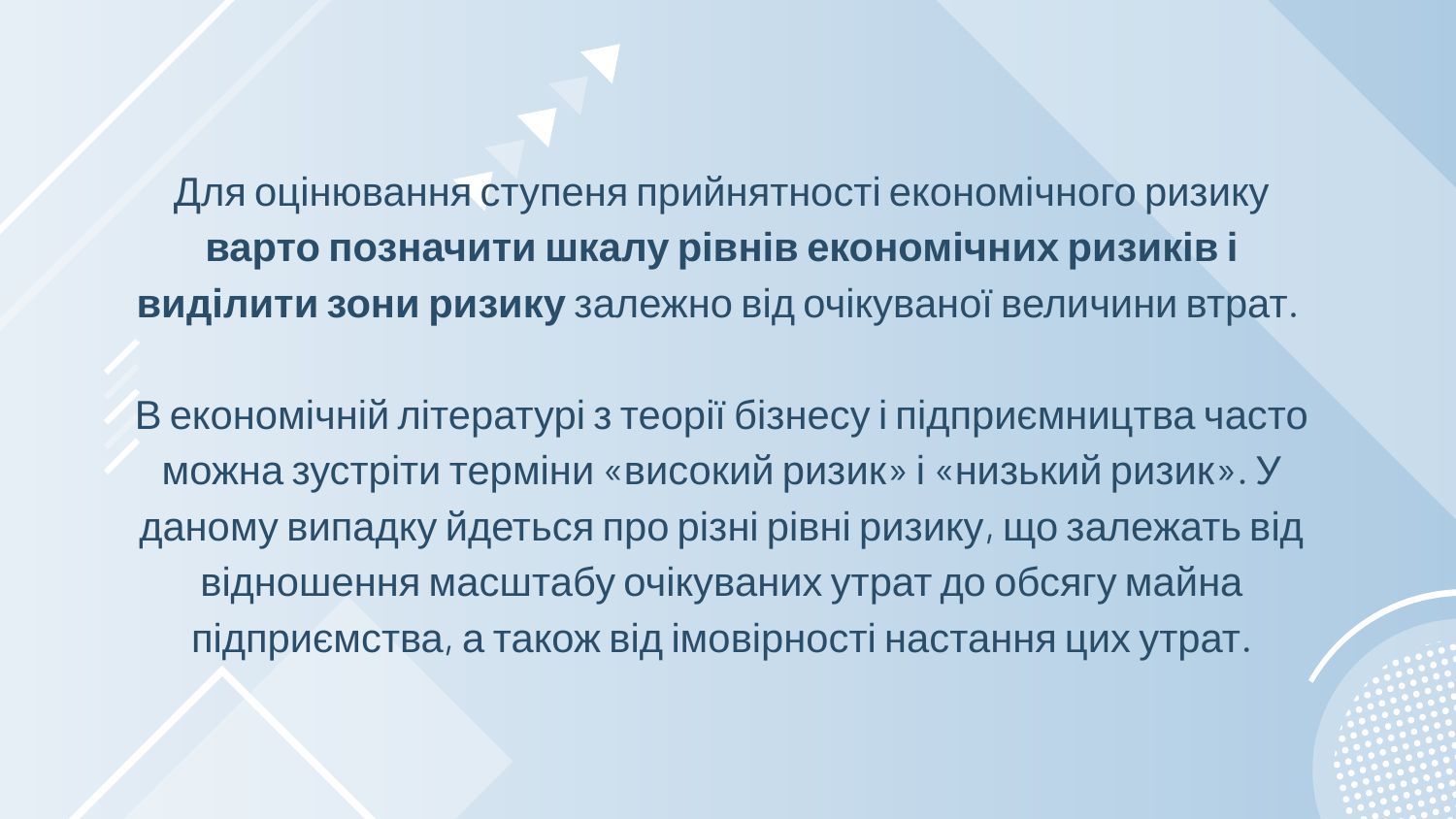

Для оцінювання ступеня прийнятності економічного ризику варто позначити шкалу рівнів економічних ризиків і виділити зони ризику залежно від очікуваної величини втрат.
В економічній літературі з теорії бізнесу і підприємництва часто можна зустріти терміни «високий ризик» і «низький ризик». У даному випадку йдеться про різні рівні ризику, що залежать від відношення масштабу очікуваних утрат до обсягу майна підприємства, а також від імовірності настання цих утрат.